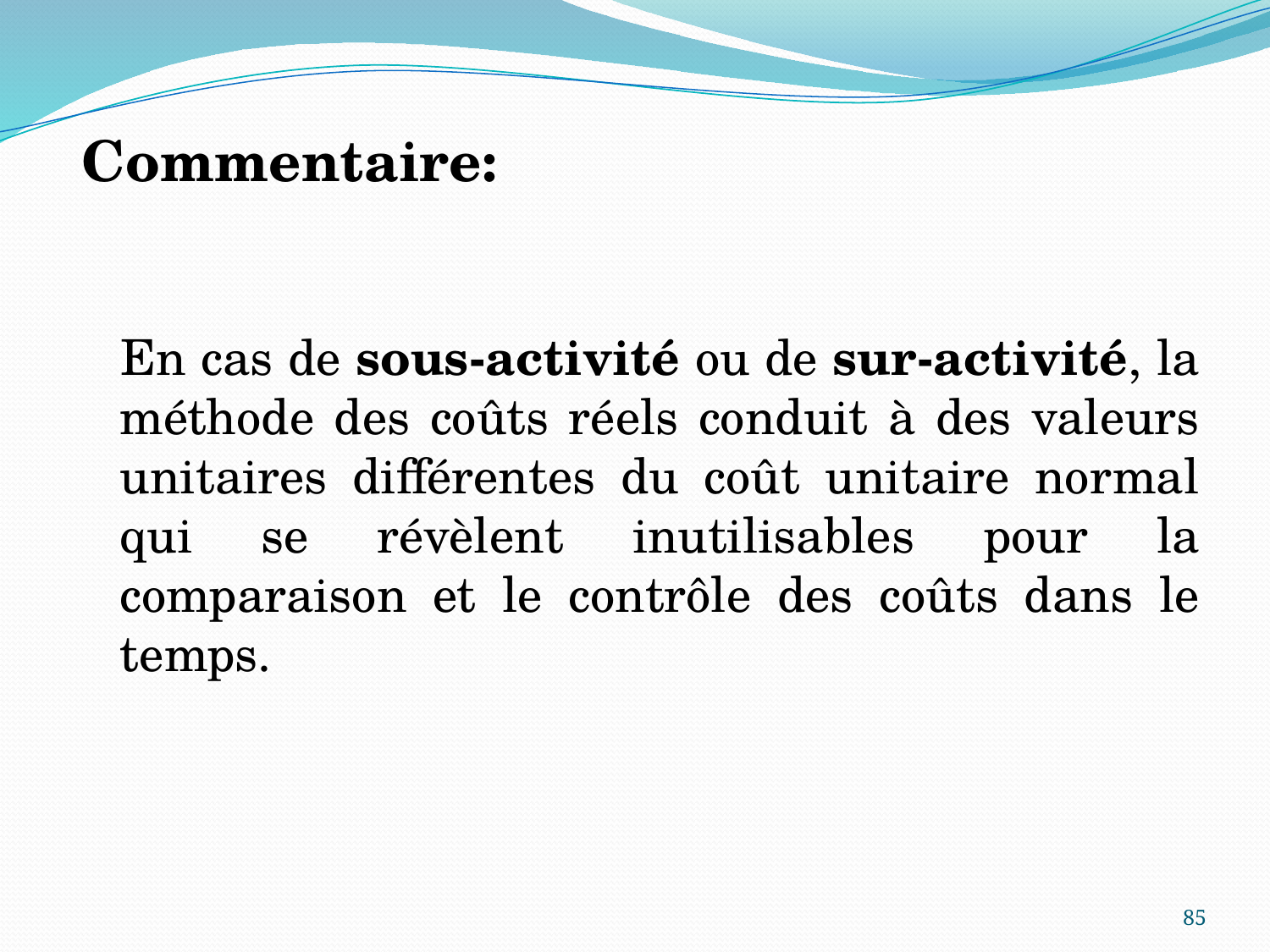

Commentaire:

   En cas de sous-activité ou de sur-activité, la méthode des coûts réels conduit à des valeurs unitaires différentes du coût unitaire normal qui se révèlent inutilisables pour la comparaison et le contrôle des coûts dans le temps.

85